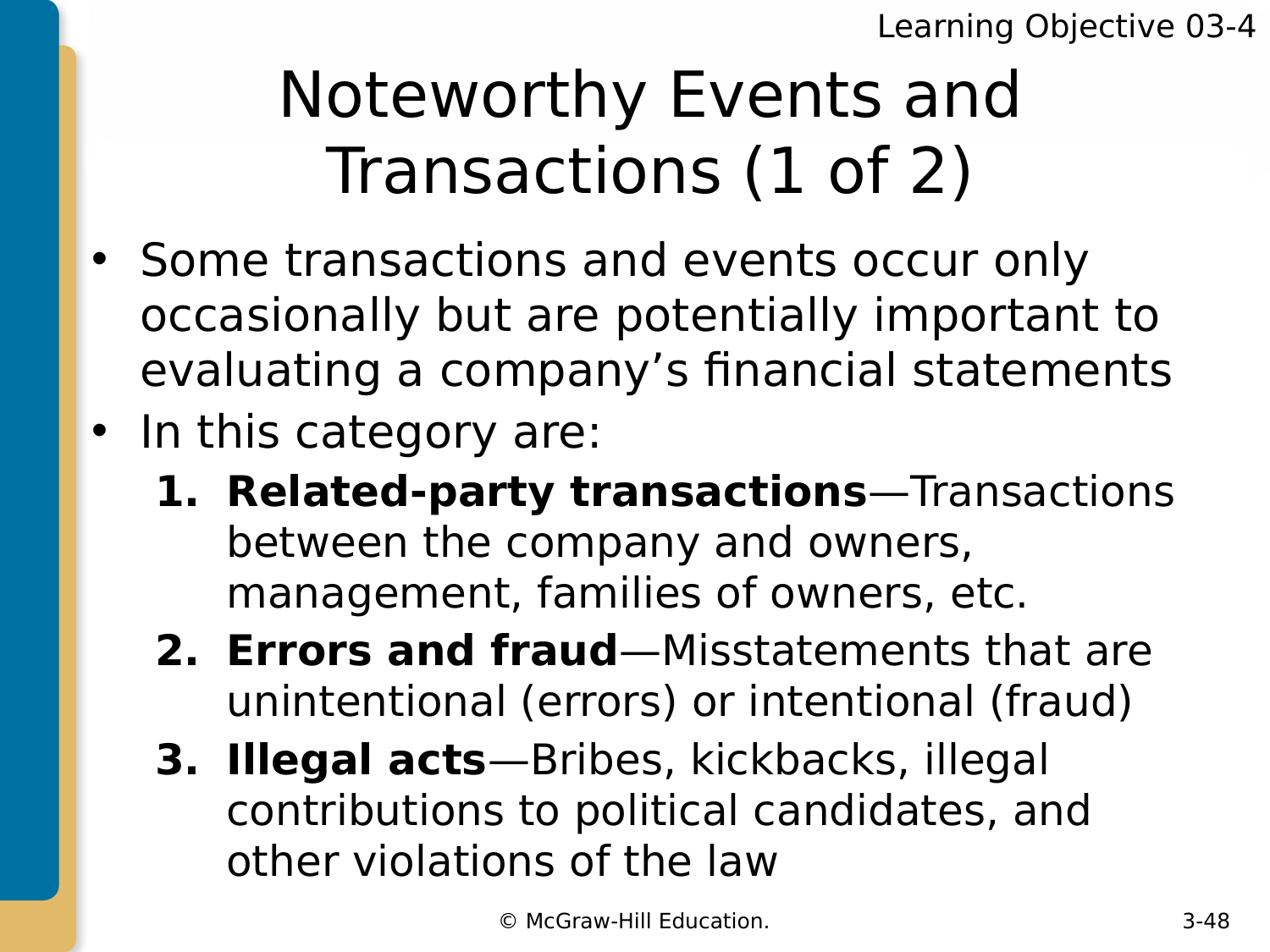

Learning Objective 03-4
# Noteworthy Events and Transactions (1 of 2)
Some transactions and events occur only occasionally but are potentially important to evaluating a company’s financial statements
In this category are:
Related-party transactions—Transactions between the company and owners, management, families of owners, etc.
Errors and fraud—Misstatements that are unintentional (errors) or intentional (fraud)
Illegal acts—Bribes, kickbacks, illegal contributions to political candidates, and other violations of the law